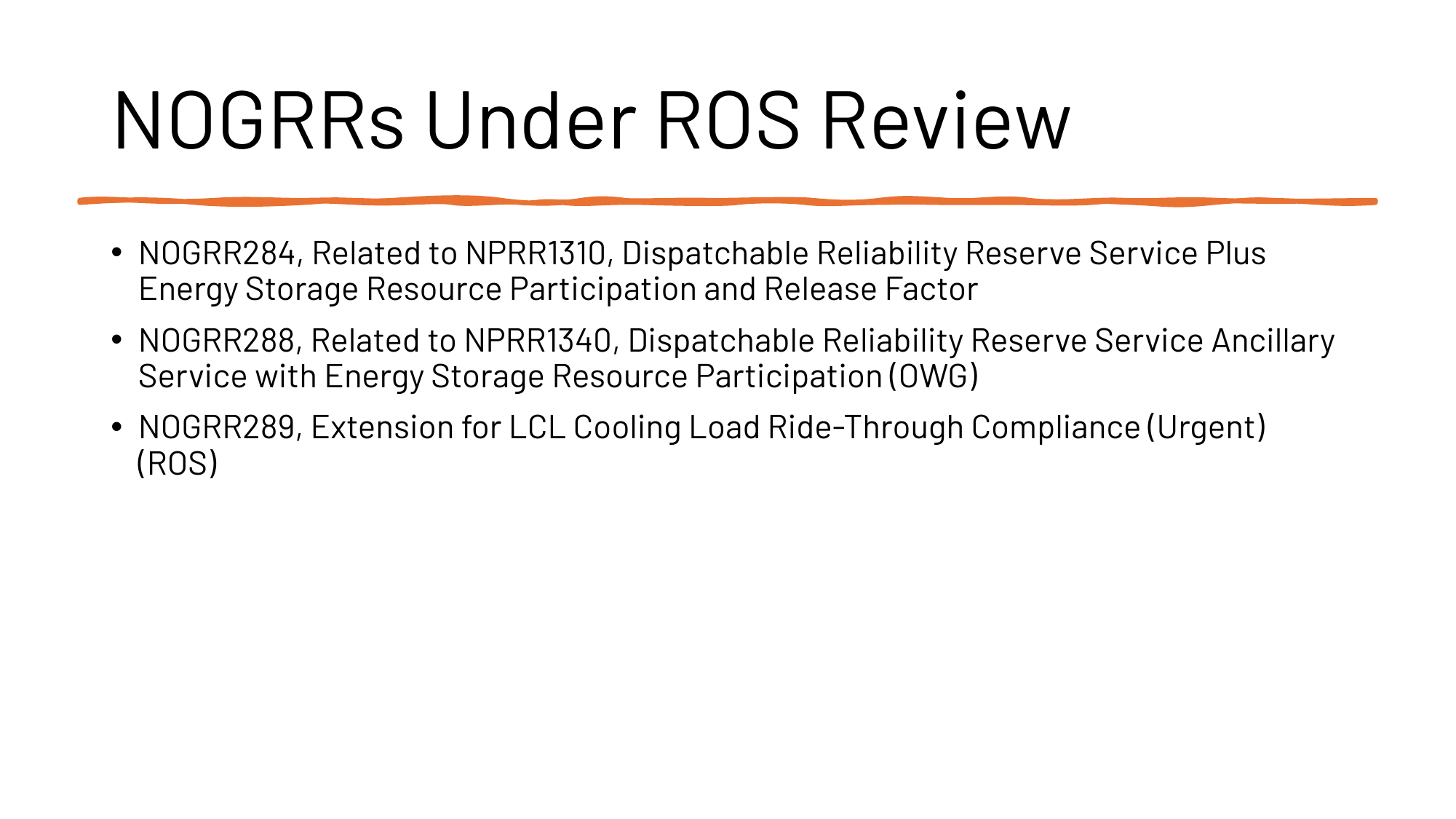

# NOGRRs Under ROS Review

NOGRR284, Related to NPRR1310, Dispatchable Reliability Reserve Service Plus Energy Storage Resource Participation and Release Factor
NOGRR288, Related to NPRR1340, Dispatchable Reliability Reserve Service Ancillary Service with Energy Storage Resource Participation (OWG)
NOGRR289, Extension for LCL Cooling Load Ride-Through Compliance (Urgent) (ROS)